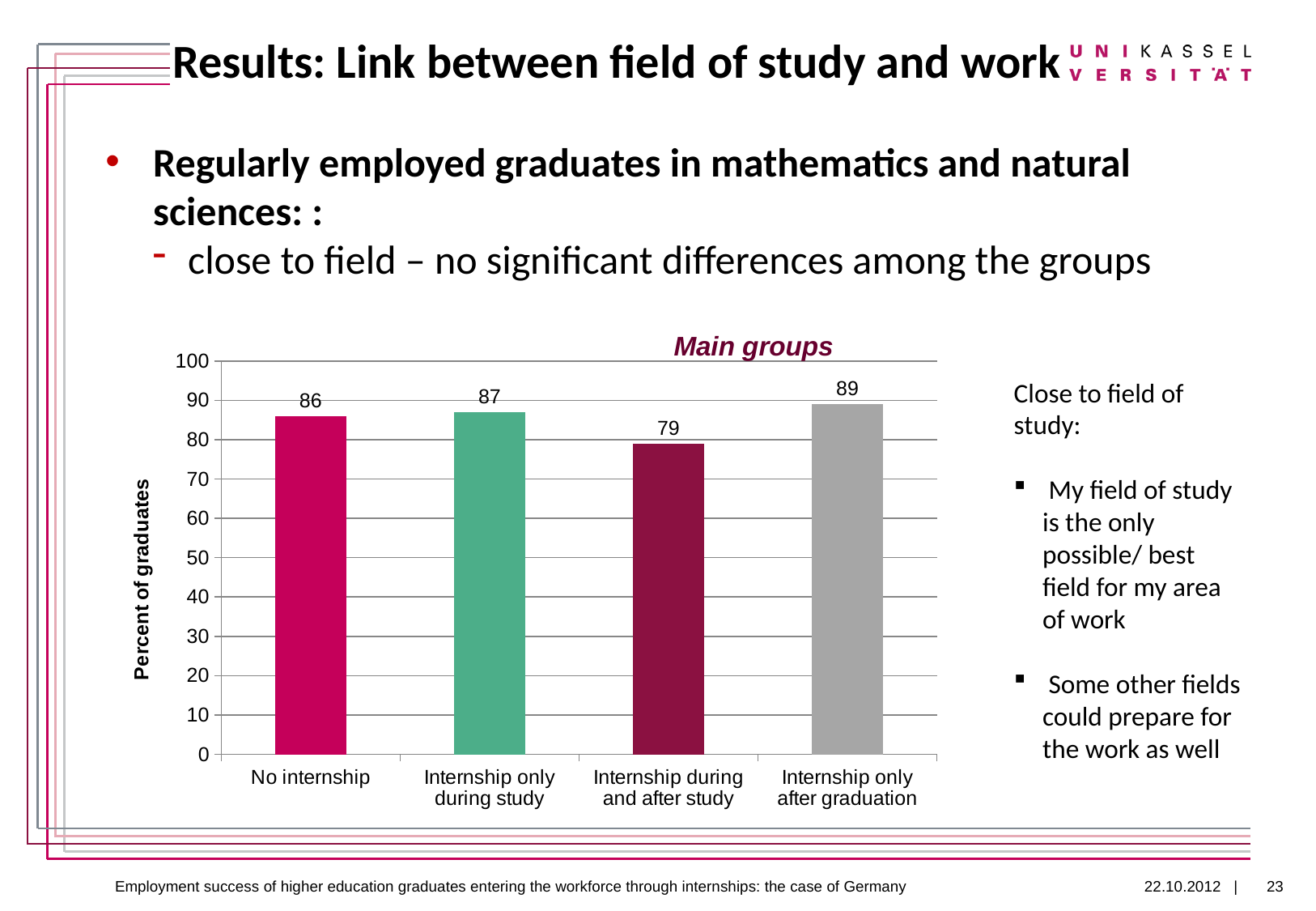

# Results: Link between field of study and work
Regularly employed graduates in mathematics and natural sciences: :
 close to field – no significant differences among the groups
Main groups

### Chart

| Category |  |
|---|---|
| No internship | 86.0 |
| Internship only during study | 87.0 |
| Internship during and after study | 79.0 |
| Internship only after graduation | 89.0 |
Close to field of study:

 My field of study is the only possible/ best field for my area of work

 Some other fields could prepare for the work as well
23